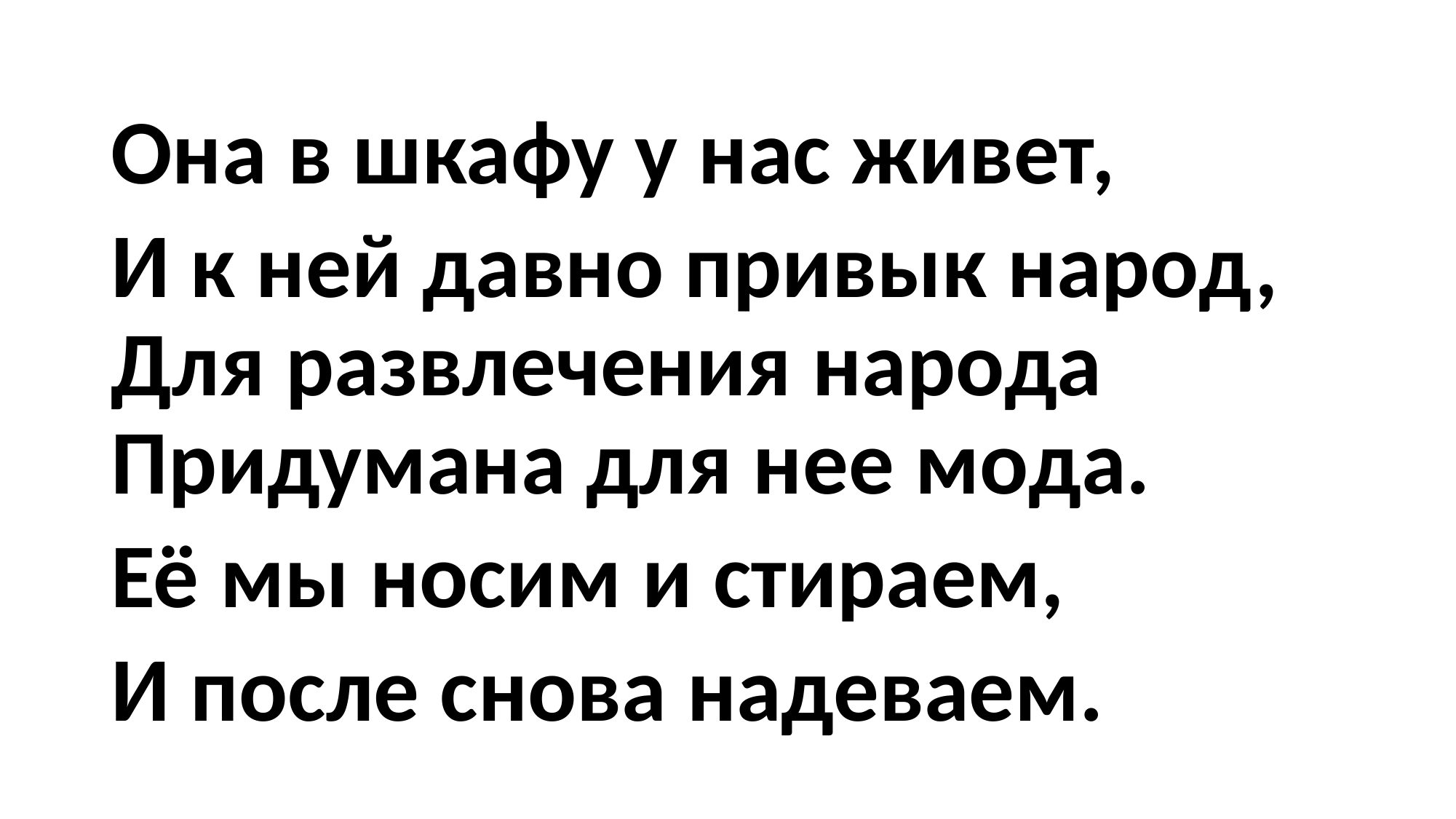

#
Она в шкафу у нас живет,
И к ней давно привык народ, Для развлечения народа Придумана для нее мода.
Её мы носим и стираем,
И после снова надеваем.